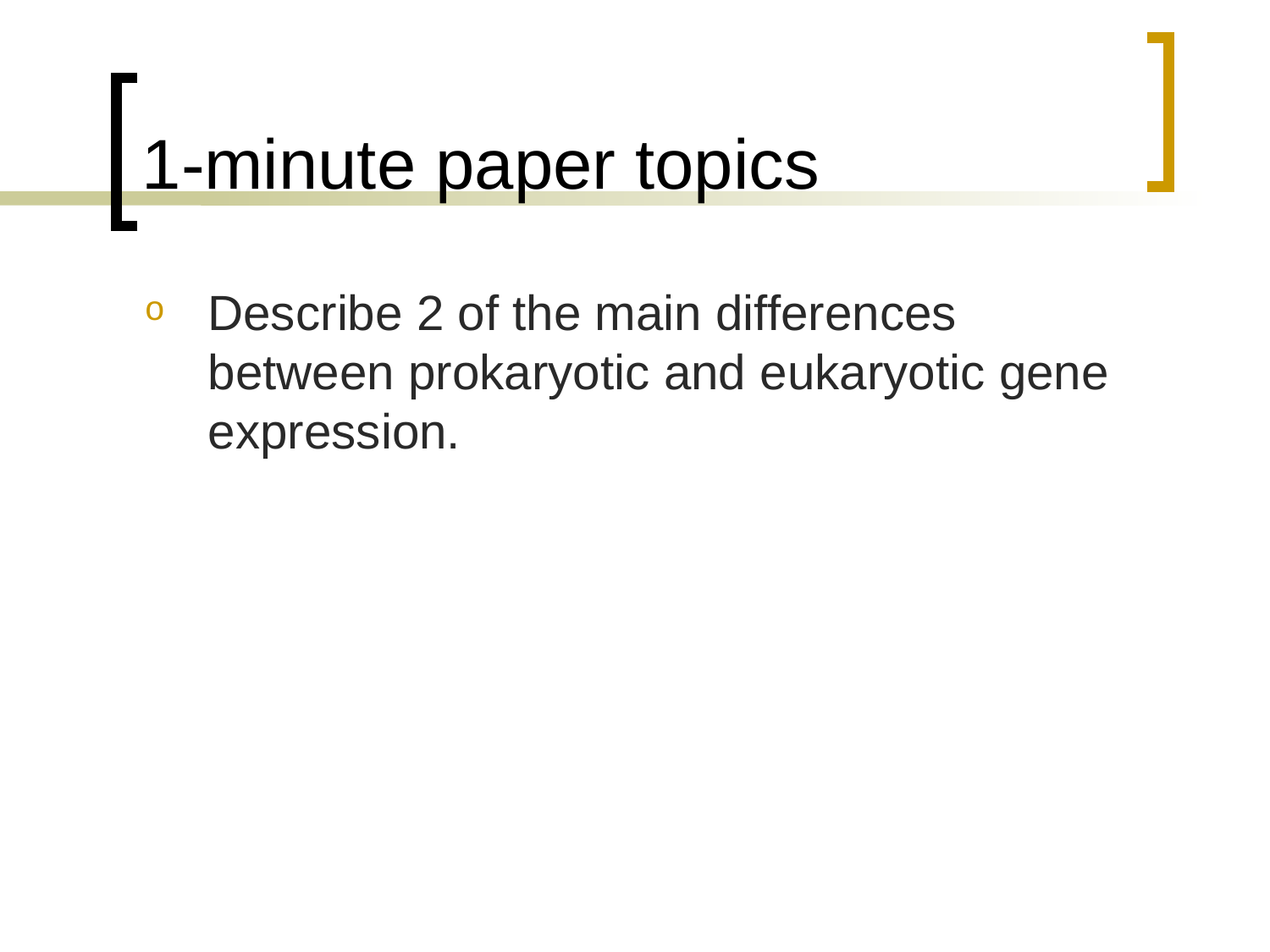

# 1-minute paper topics
Describe 2 of the main differences between prokaryotic and eukaryotic gene expression.